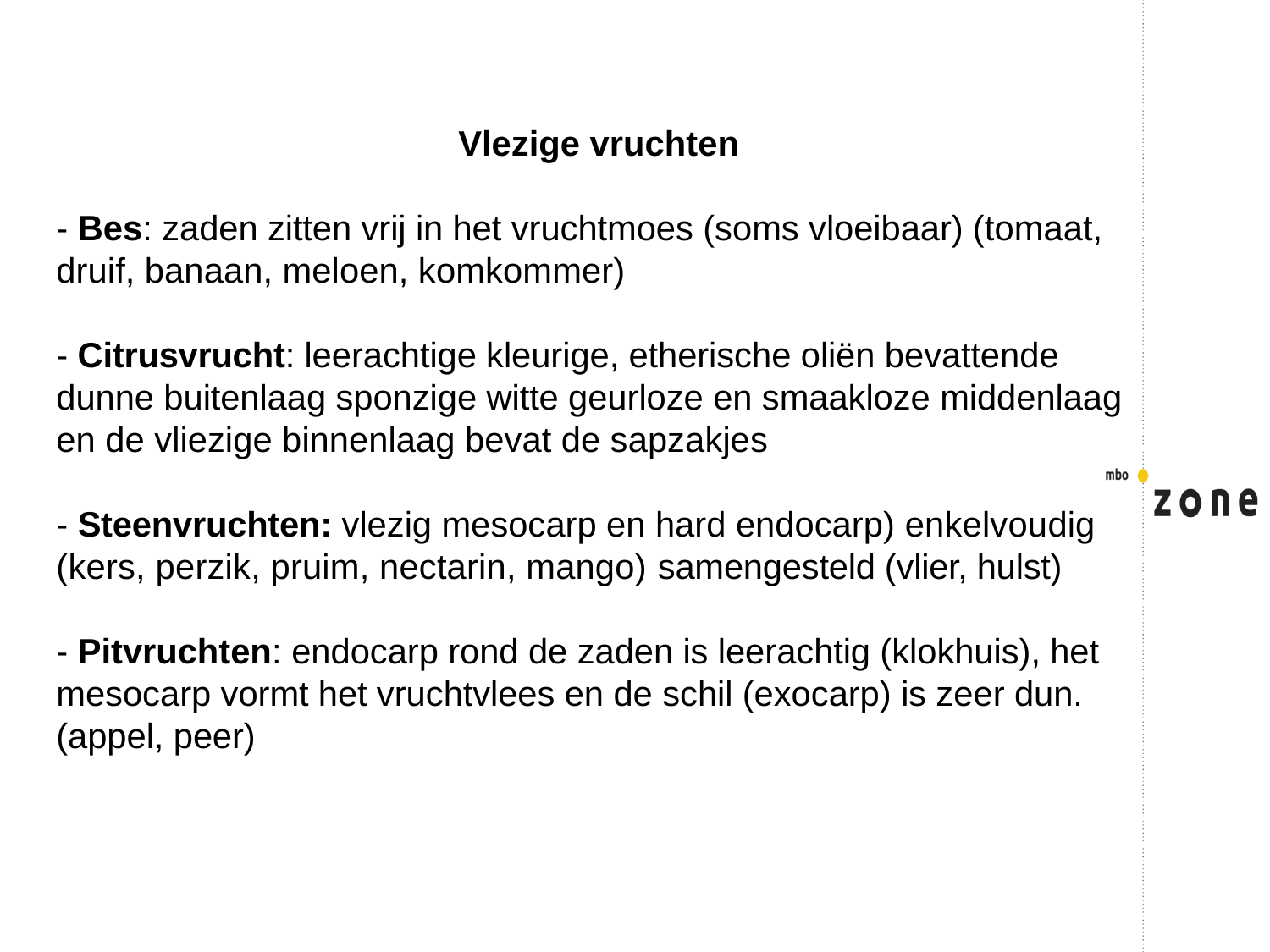

Vlezige vruchten
- Bes: zaden zitten vrij in het vruchtmoes (soms vloeibaar) (tomaat, druif, banaan, meloen, komkommer)

- Citrusvrucht: leerachtige kleurige, etherische oliën bevattende dunne buitenlaag sponzige witte geurloze en smaakloze middenlaag en de vliezige binnenlaag bevat de sapzakjes
- Steenvruchten: vlezig mesocarp en hard endocarp) enkelvoudig (kers, perzik, pruim, nectarin, mango) samengesteld (vlier, hulst)

- Pitvruchten: endocarp rond de zaden is leerachtig (klokhuis), het mesocarp vormt het vruchtvlees en de schil (exocarp) is zeer dun. (appel, peer)